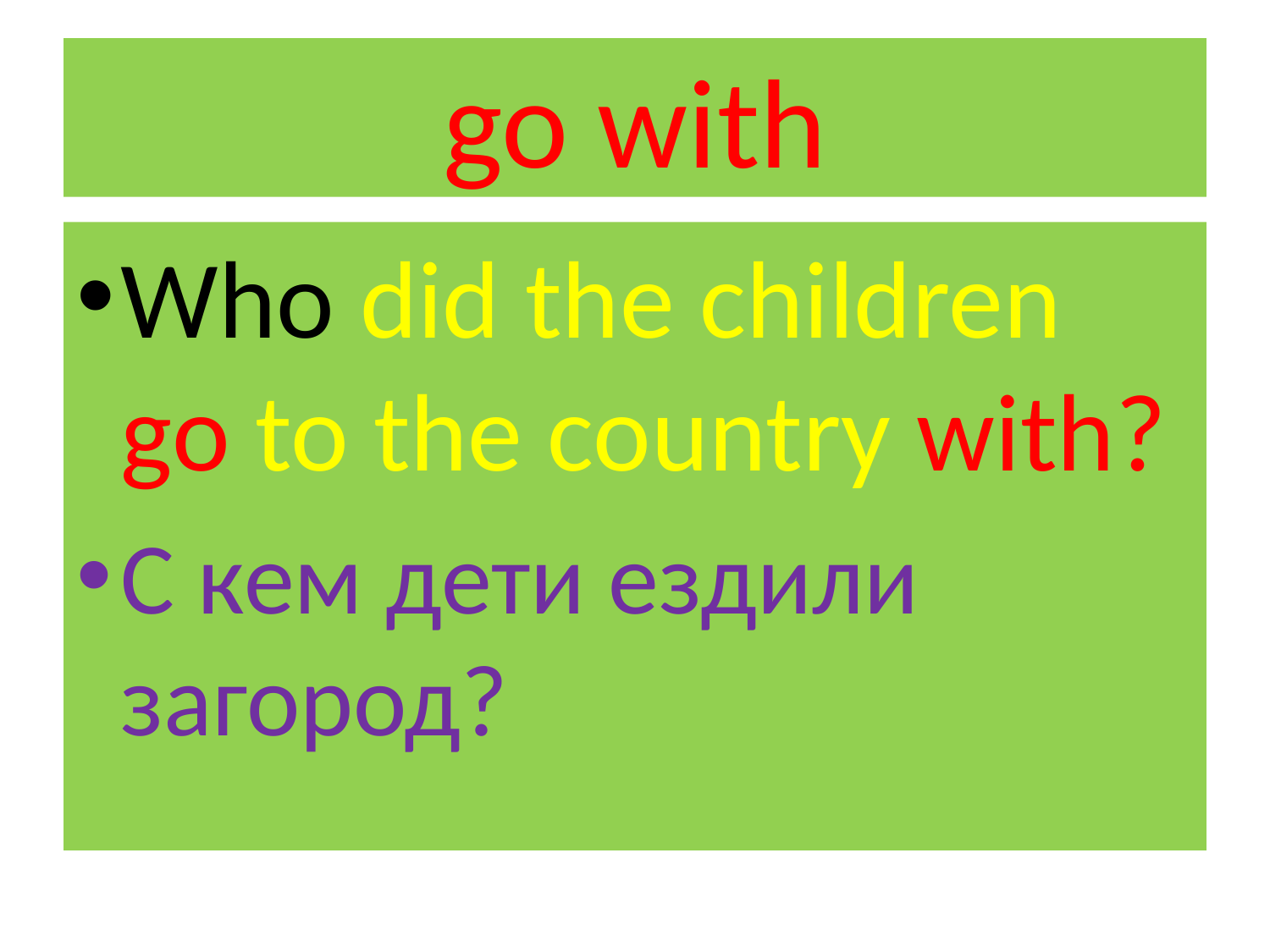

# go with
Who did the children go to the country with?
С кем дети ездили загород?